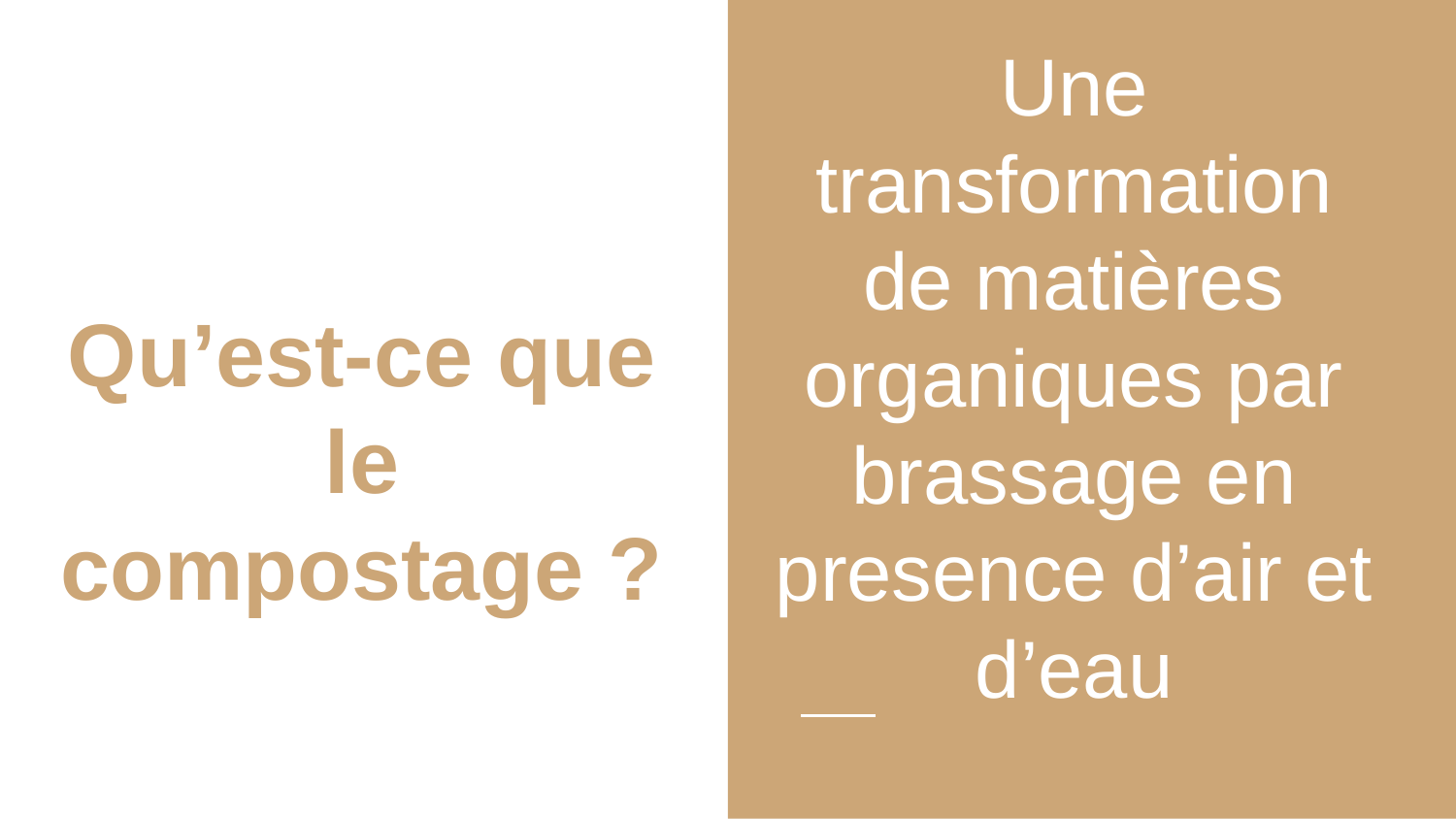

Une transformation de matières organiques par brassage en presence d’air et d’eau
# Qu’est-ce que le compostage ?